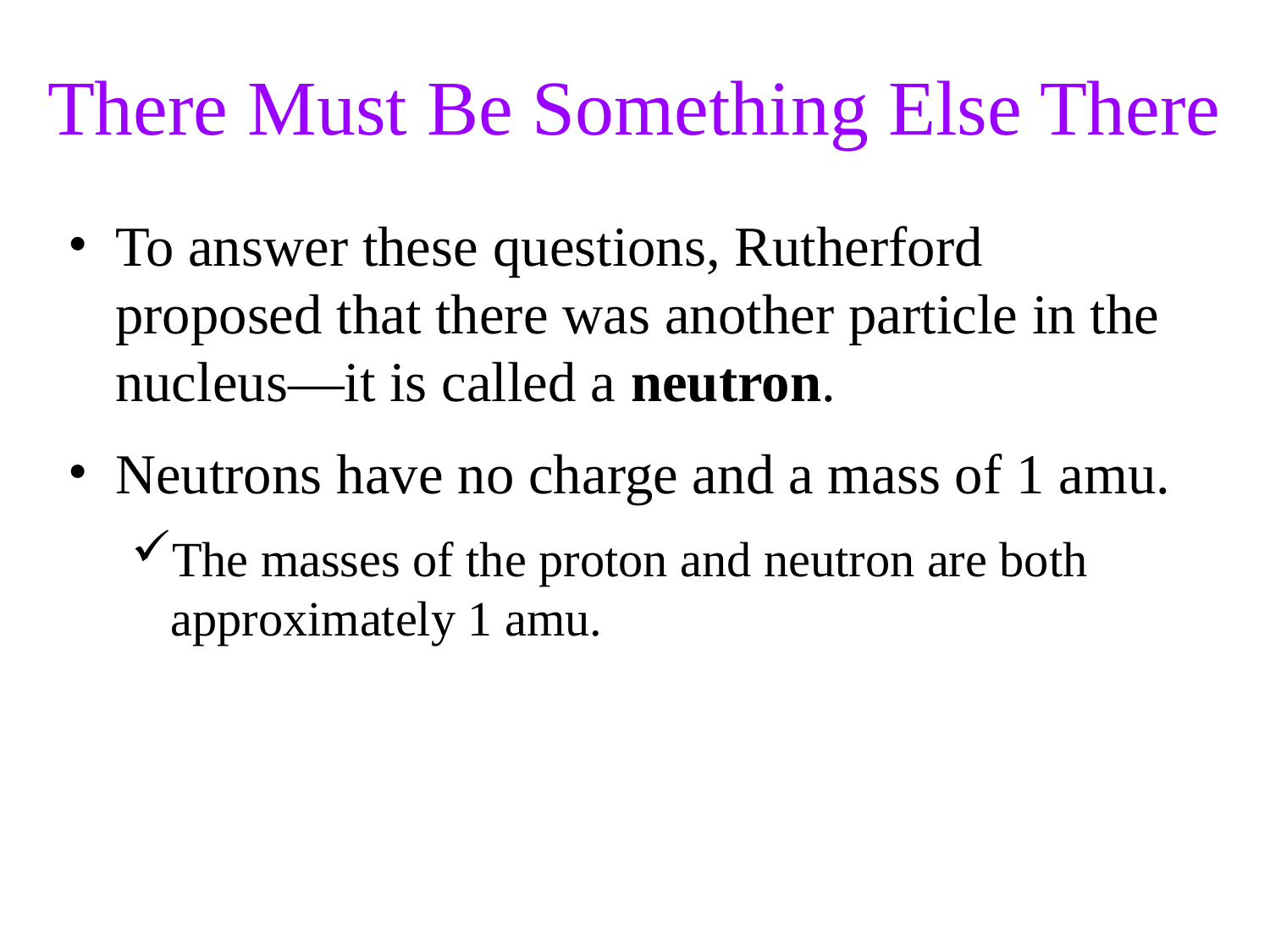

There Must Be Something Else There
To answer these questions, Rutherford proposed that there was another particle in the nucleus—it is called a neutron.
Neutrons have no charge and a mass of 1 amu.
The masses of the proton and neutron are both approximately 1 amu.